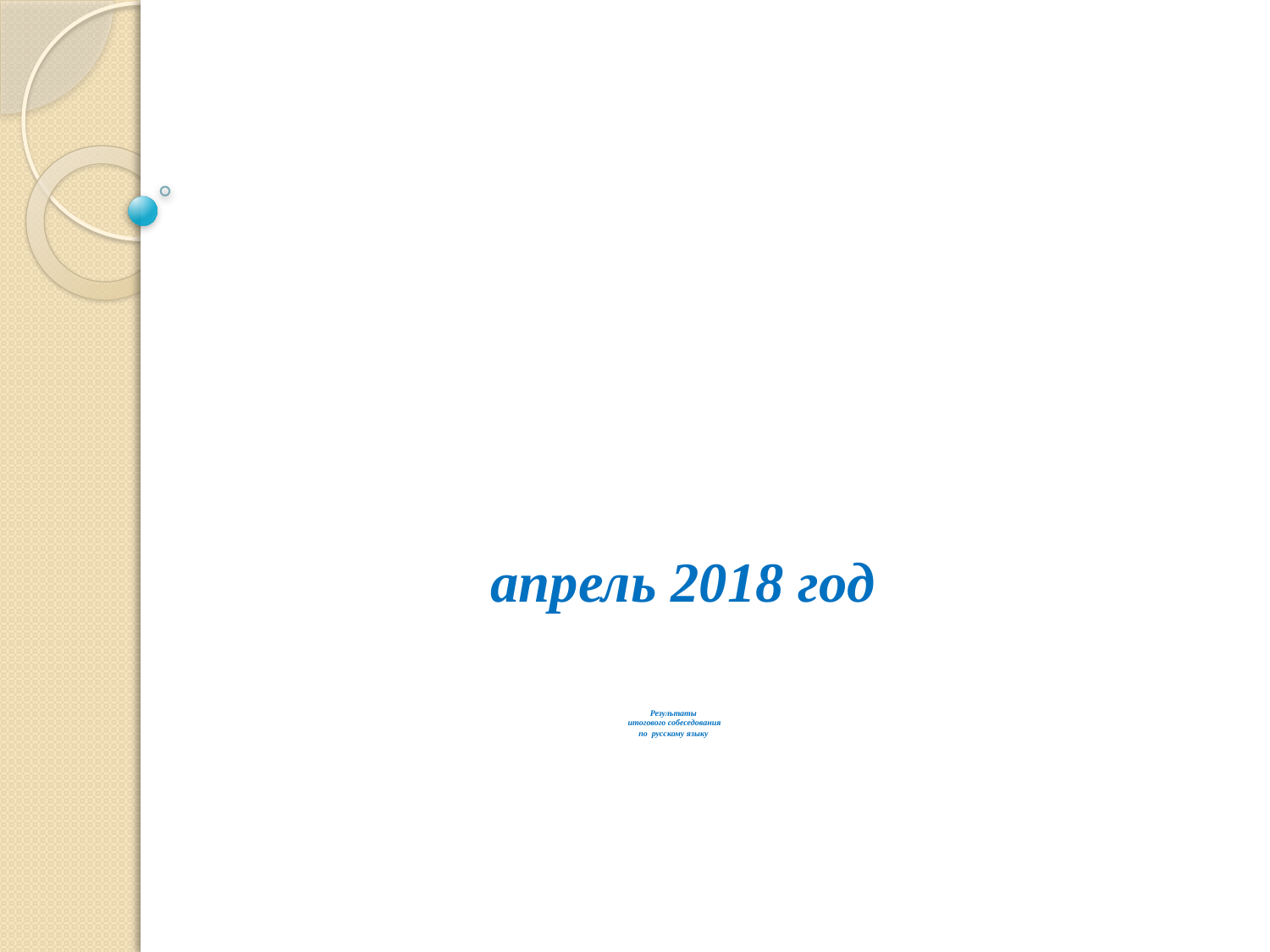

# Результаты итогового собеседования по  русскому языку
 апрель 2018 год